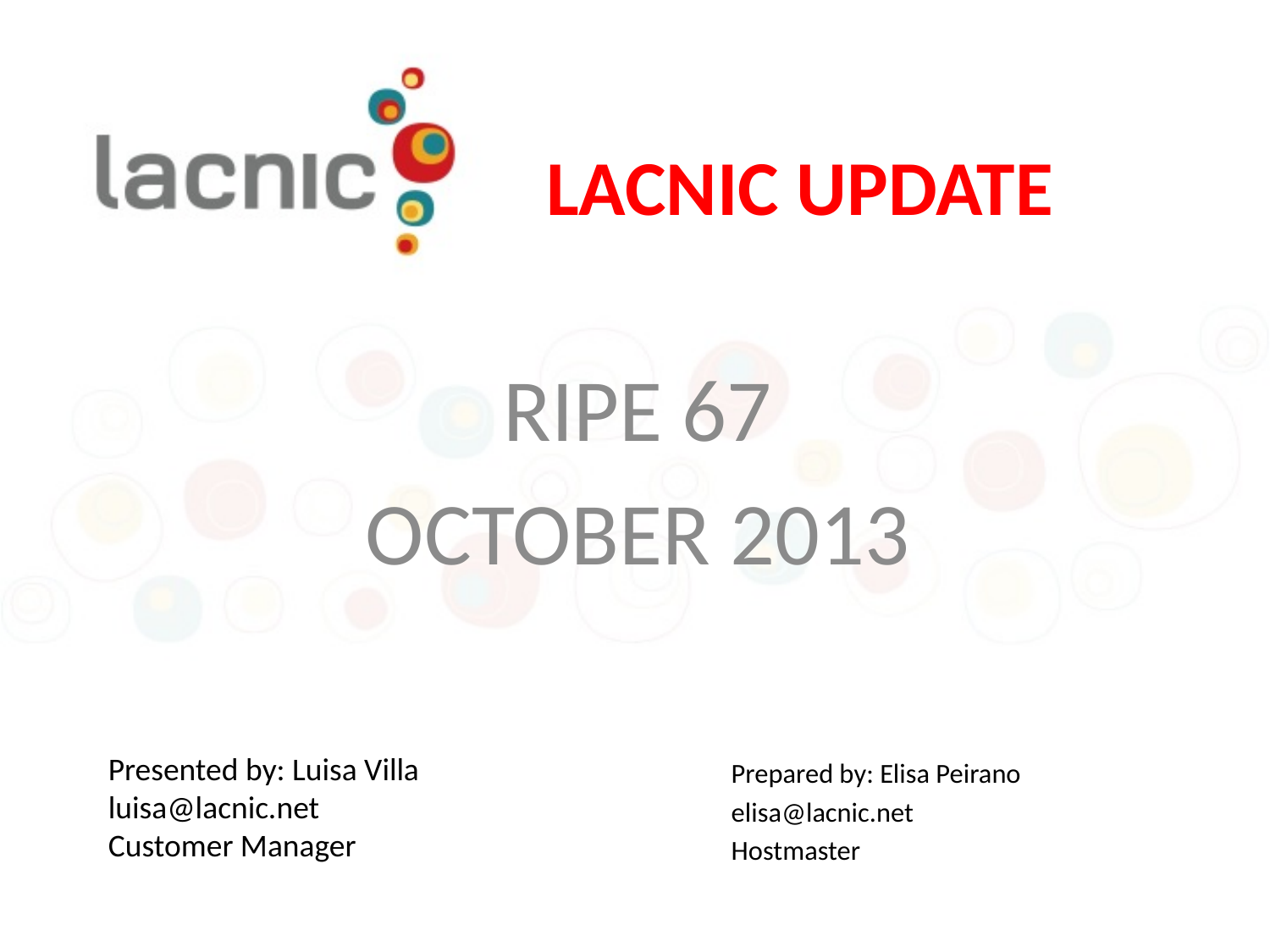

# LACNIC UPDATE
RIPE 67
OCTOBER 2013

Prepared by: Elisa Peirano
elisa@lacnic.net
Hostmaster

Presented by: Luisa Villa
luisa@lacnic.net
Customer Manager